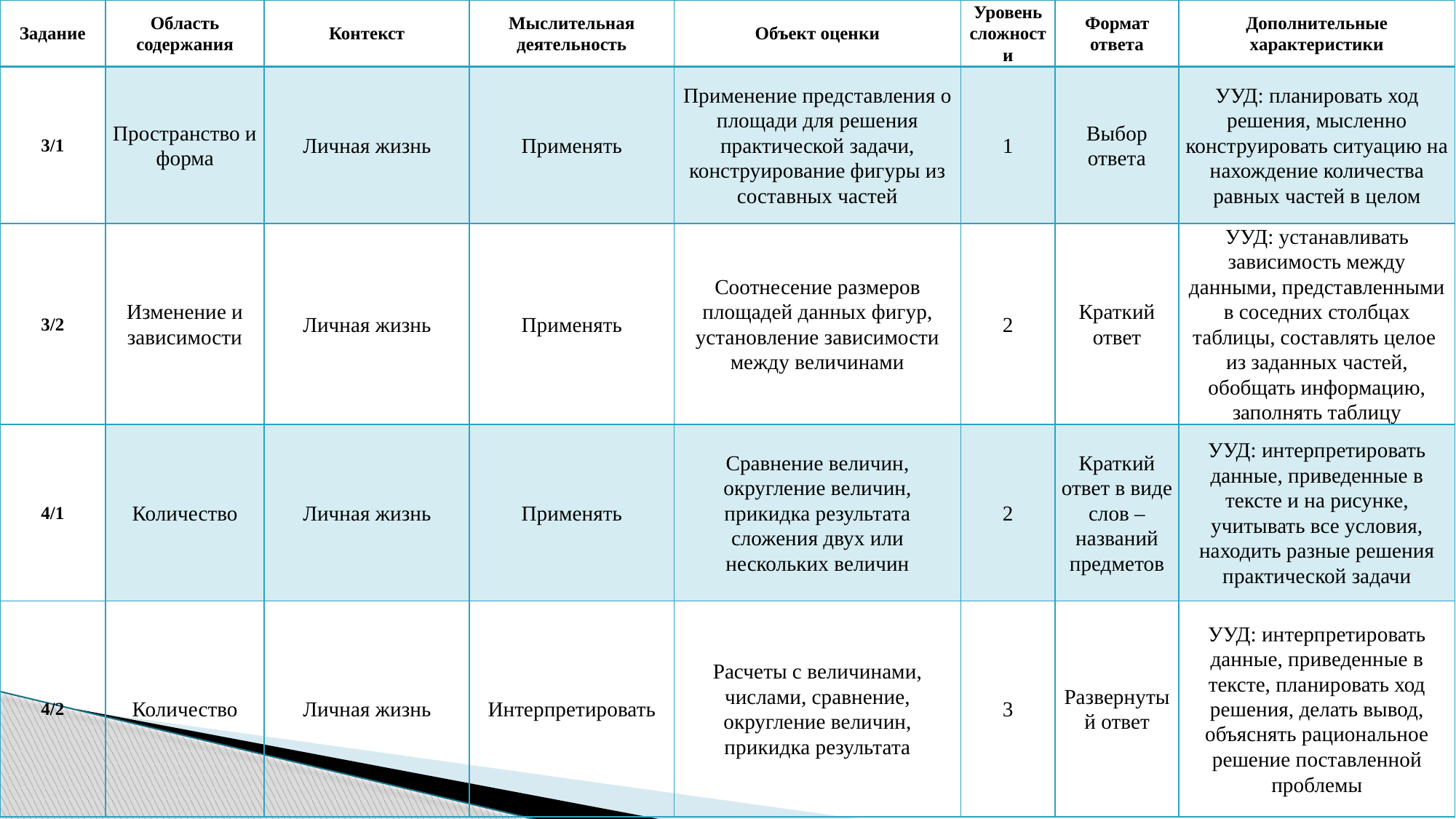

| Задание | Область содержания | Контекст | Мыслительная деятельность | Объект оценки | Уровень сложности | Формат ответа | Дополнительные характеристики |
| --- | --- | --- | --- | --- | --- | --- | --- |
| 3/1 | Пространство и форма | Личная жизнь | Применять | Применение представления о площади для решения практической задачи, конструирование фигуры из составных частей | 1 | Выбор ответа | УУД: планировать ход решения, мысленно конструировать ситуацию на нахождение количества равных частей в целом |
| 3/2 | Изменение и зависимости | Личная жизнь | Применять | Соотнесение размеров площадей данных фигур, установление зависимости между величинами | 2 | Краткий ответ | УУД: устанавливать зависимость между данными, представленными в соседних столбцах таблицы, составлять целое из заданных частей, обобщать информацию, заполнять таблицу |
| 4/1 | Количество | Личная жизнь | Применять | Сравнение величин, округление величин, прикидка результата сложения двух или нескольких величин | 2 | Краткий ответ в виде слов – названий предметов | УУД: интерпретировать данные, приведенные в тексте и на рисунке, учитывать все условия, находить разные решения практической задачи |
| 4/2 | Количество | Личная жизнь | Интерпретировать | Расчеты с величинами, числами, сравнение, округление величин, прикидка результата | 3 | Развернутый ответ | УУД: интерпретировать данные, приведенные в тексте, планировать ход решения, делать вывод, объяснять рациональное решение поставленной проблемы |